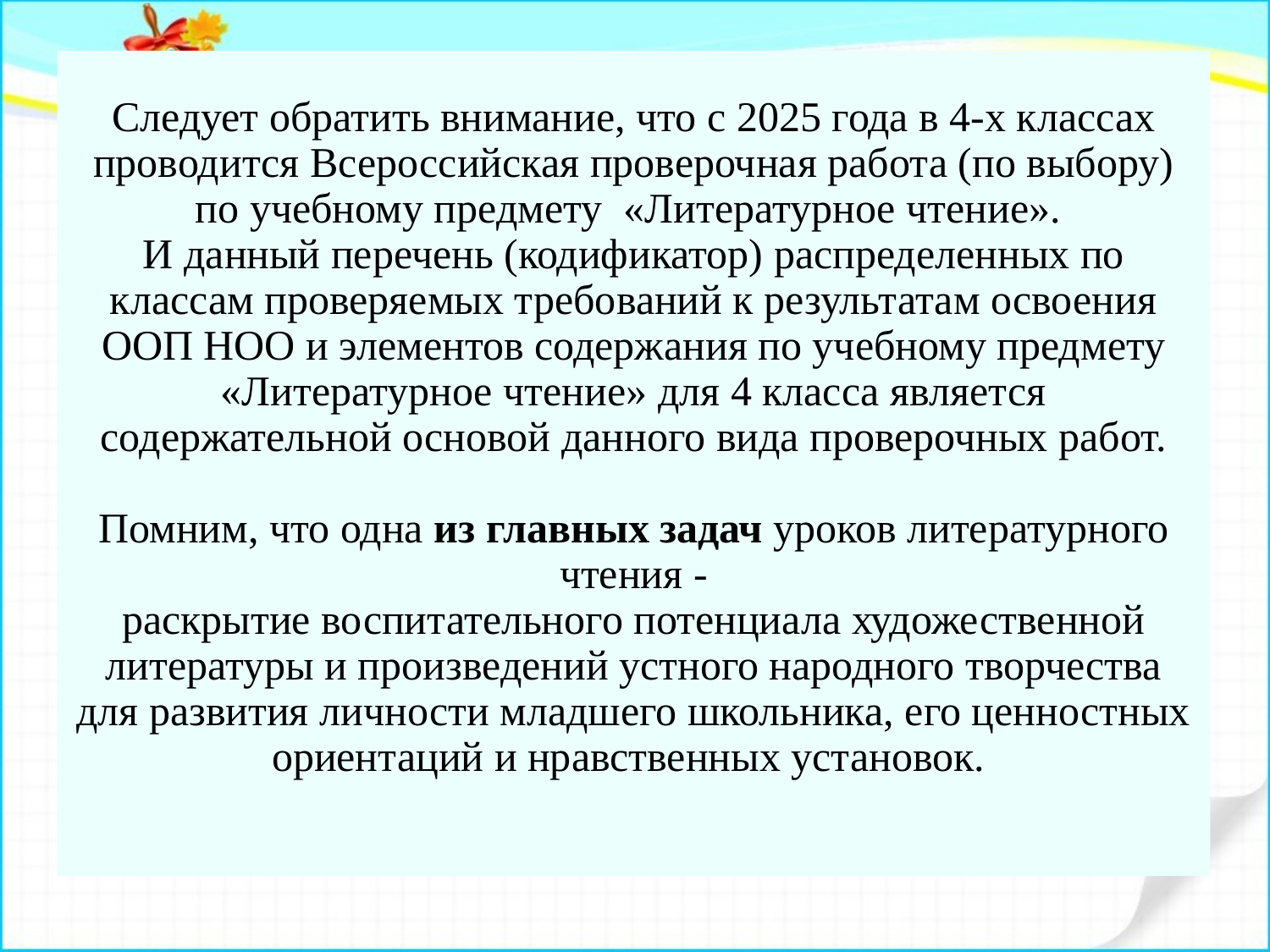

# Следует обратить внимание, что с 2025 года в 4-х классах проводится Всероссийская проверочная работа (по выбору) по учебному предмету  «Литературное чтение». И данный перечень (кодификатор) распределенных по классам проверяемых требований к результатам освоения ООП НОО и элементов содержания по учебному предмету «Литературное чтение» для 4 класса является содержательной основой данного вида проверочных работ. Помним, что одна из главных задач уроков литературного чтения - раскрытие воспитательного потенциала художественной литературы и произведений устного народного творчества для развития личности младшего школьника, его ценностных ориентаций и нравственных установок.